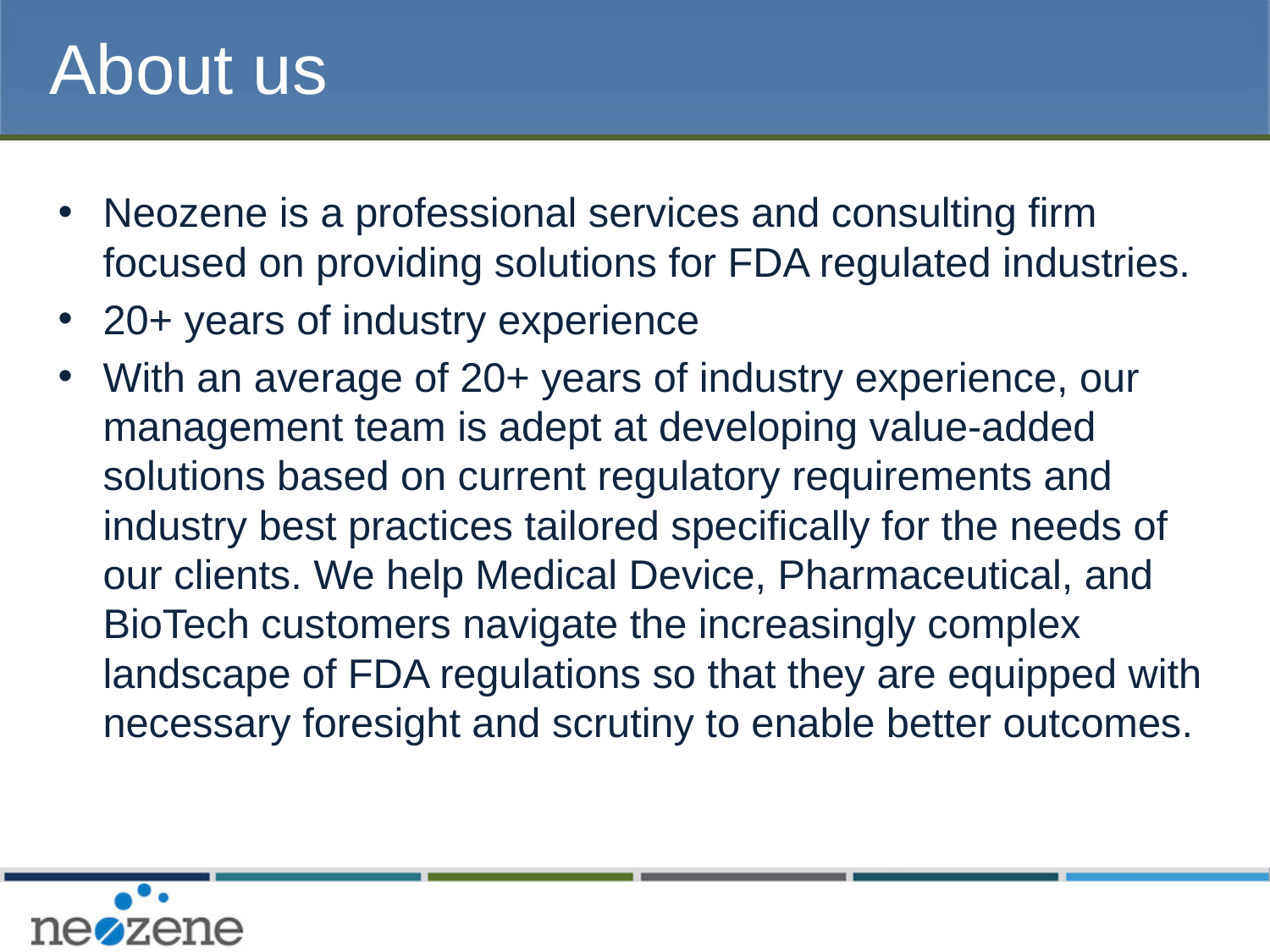

# About us
Neozene is a professional services and consulting firm focused on providing solutions for FDA regulated industries.
20+ years of industry experience
With an average of 20+ years of industry experience, our management team is adept at developing value-added solutions based on current regulatory requirements and industry best practices tailored specifically for the needs of our clients. We help Medical Device, Pharmaceutical, and BioTech customers navigate the increasingly complex landscape of FDA regulations so that they are equipped with necessary foresight and scrutiny to enable better outcomes.